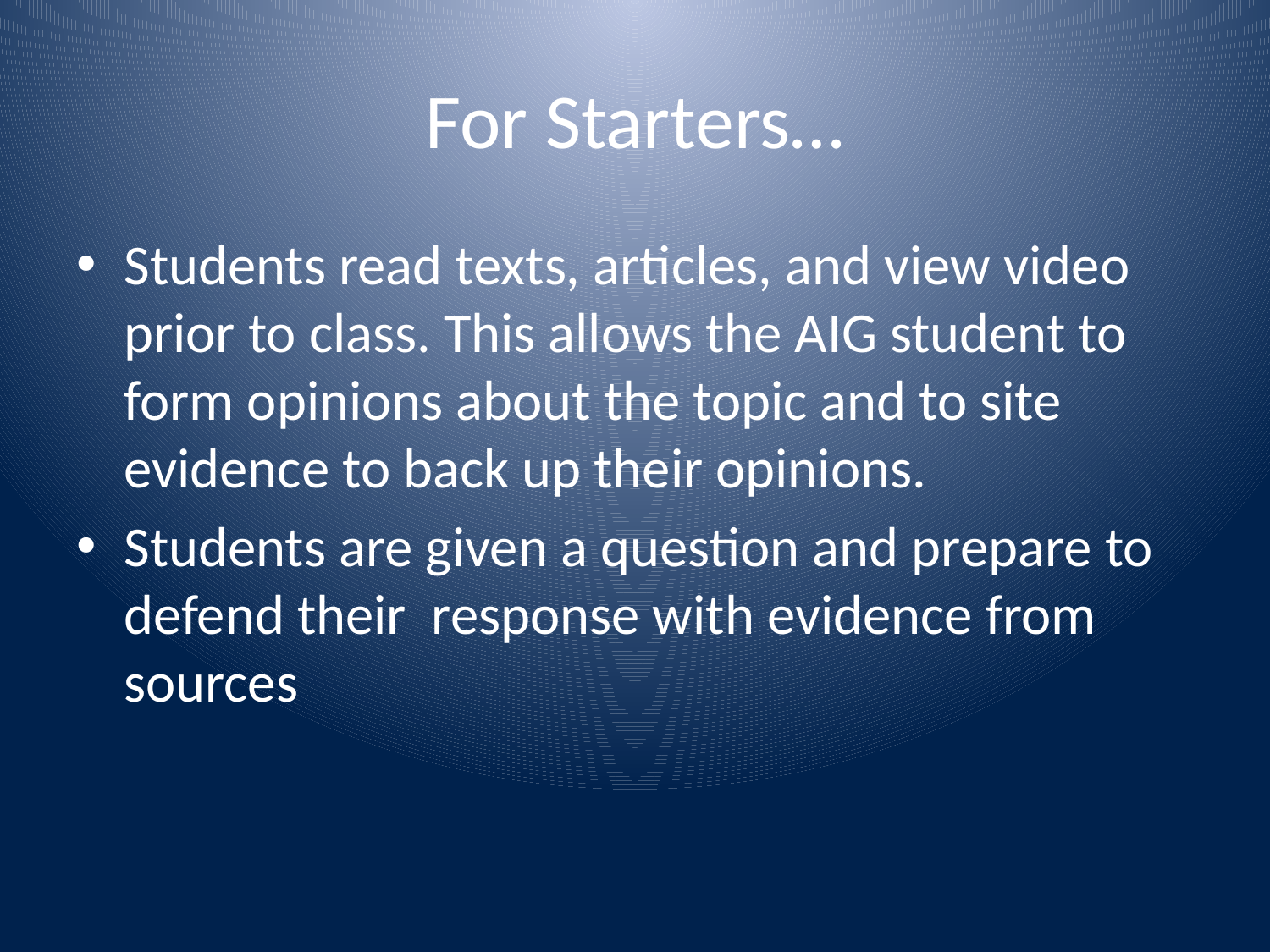

# For Starters…
Students read texts, articles, and view video prior to class. This allows the AIG student to form opinions about the topic and to site evidence to back up their opinions.
Students are given a question and prepare to defend their  response with evidence from sources